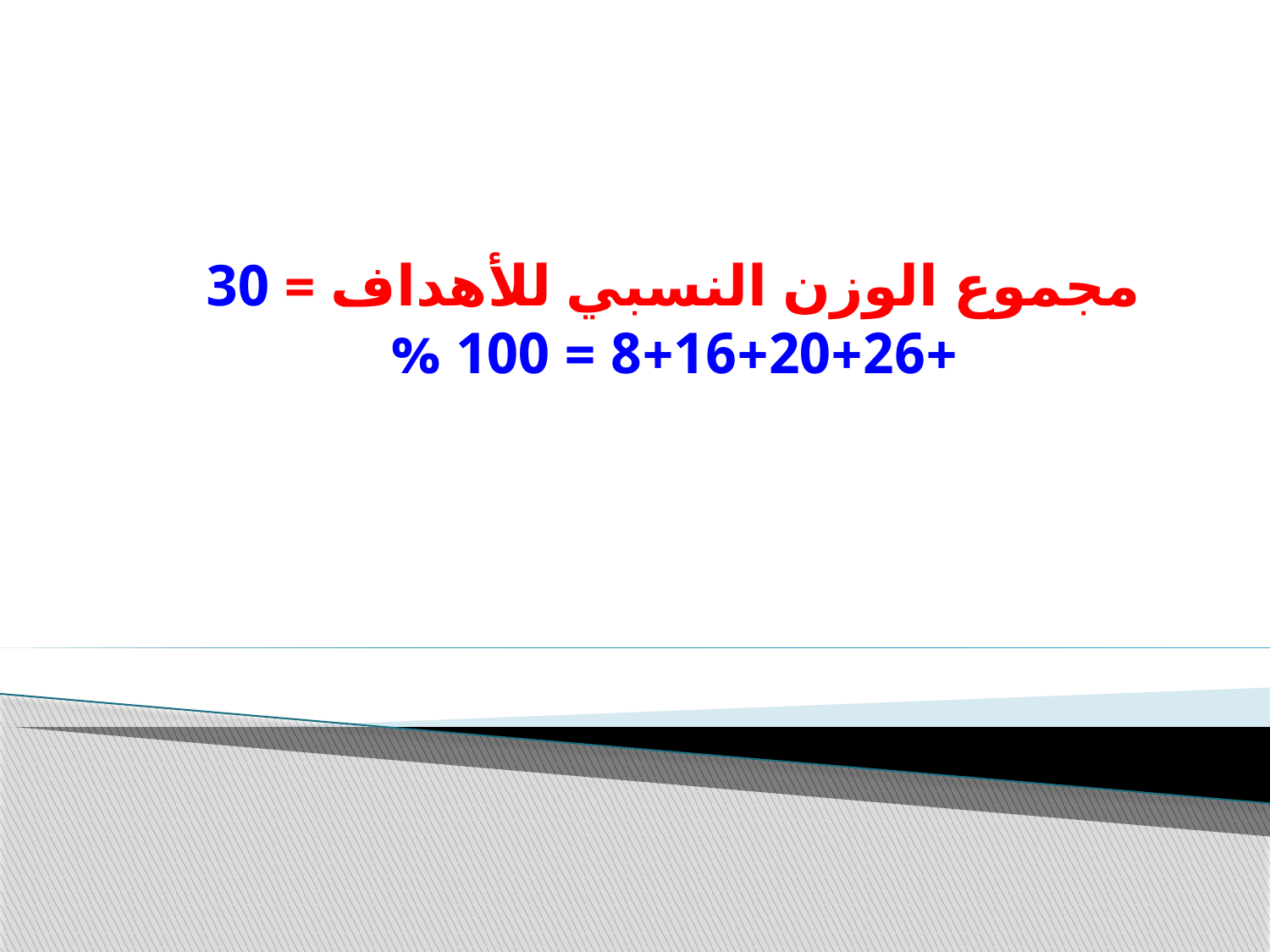

مجموع الوزن النسبي للأهداف = 30 +26+20+16+8 = 100 %